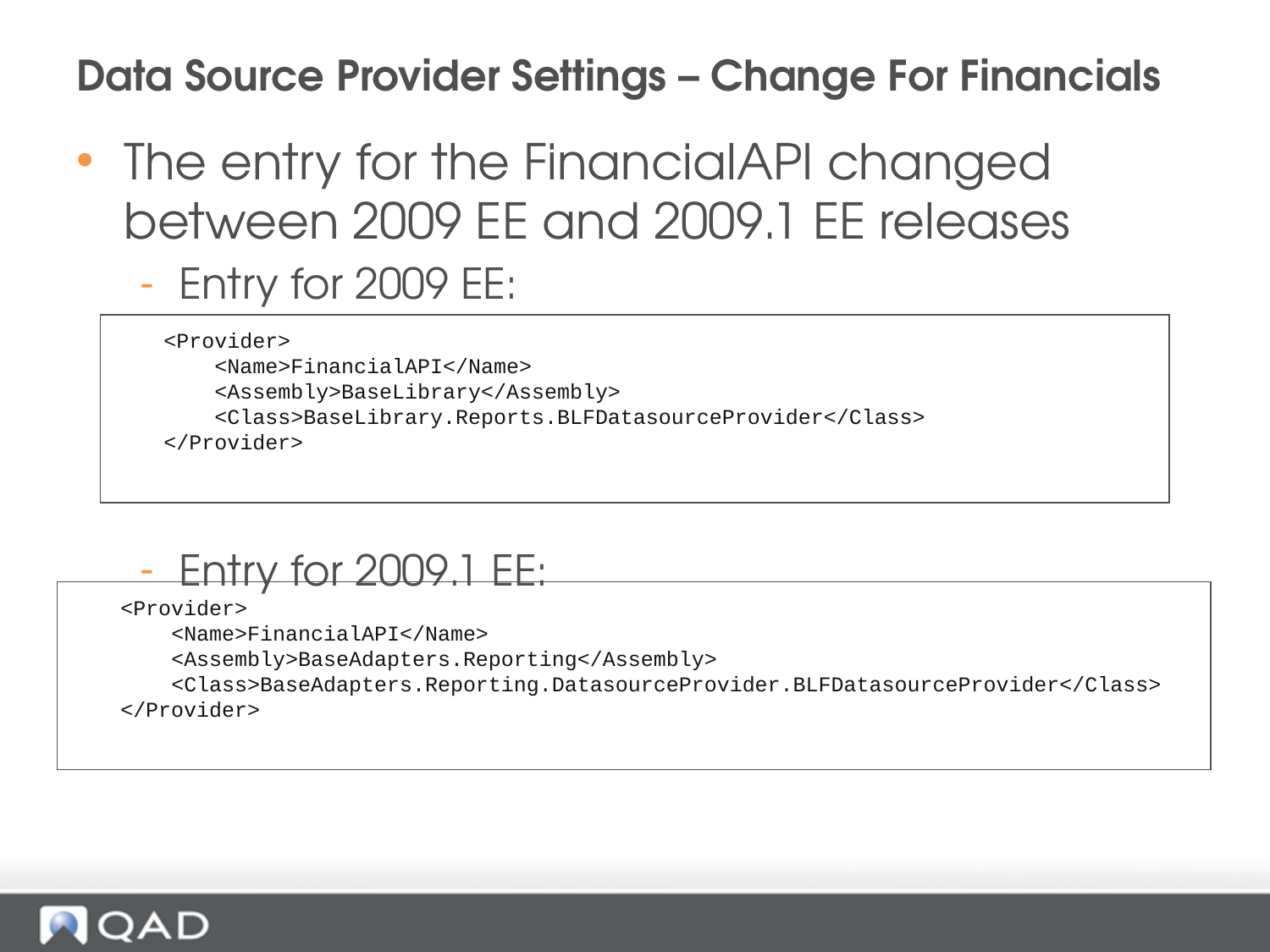

# Data Source Provider Settings – Change For Financials
The entry for the FinancialAPI changed between 2009 EE and 2009.1 EE releases
Entry for 2009 EE:

Entry for 2009.1 EE:
    <Provider>
        <Name>FinancialAPI</Name>
        <Assembly>BaseLibrary</Assembly>
        <Class>BaseLibrary.Reports.BLFDatasourceProvider</Class>
    </Provider>

    <Provider>
        <Name>FinancialAPI</Name>
        <Assembly>BaseAdapters.Reporting</Assembly>
        <Class>BaseAdapters.Reporting.DatasourceProvider.BLFDatasourceProvider</Class>
    </Provider>